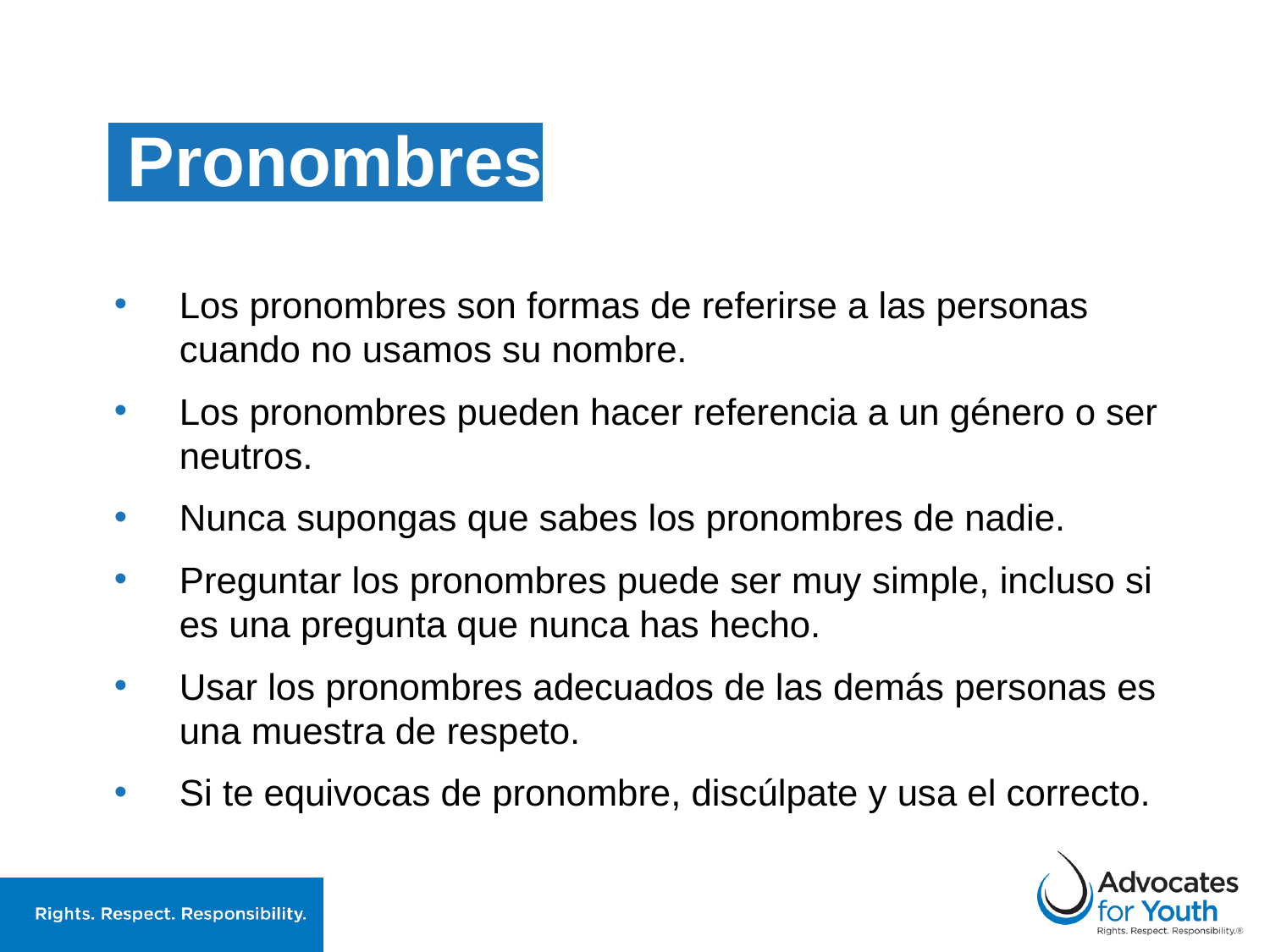

# Pronombres
Los pronombres son formas de referirse a las personas cuando no usamos su nombre.
Los pronombres pueden hacer referencia a un género o ser neutros.
Nunca supongas que sabes los pronombres de nadie.
Preguntar los pronombres puede ser muy simple, incluso si es una pregunta que nunca has hecho.
Usar los pronombres adecuados de las demás personas es una muestra de respeto.
Si te equivocas de pronombre, discúlpate y usa el correcto.